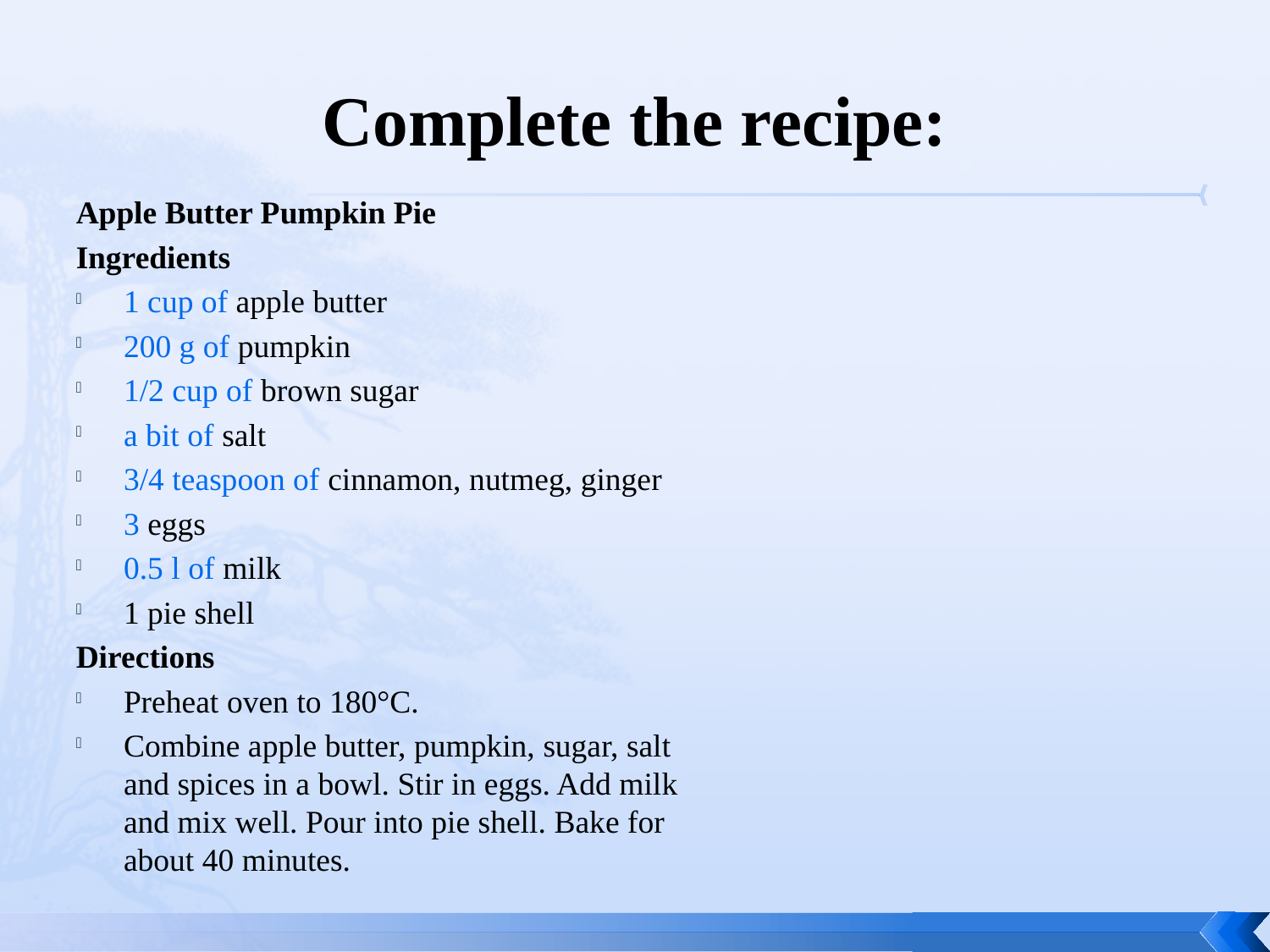

# Complete the recipe:
Apple Butter Pumpkin Pie
Ingredients
1 cup of apple butter
200 g of pumpkin
1/2 cup of brown sugar
a bit of salt
3/4 teaspoon of cinnamon, nutmeg, ginger
3 eggs
0.5 l of milk
1 pie shell
Directions
Preheat oven to 180°C.
Combine apple butter, pumpkin, sugar, salt and spices in a bowl. Stir in eggs. Add milk and mix well. Pour into pie shell. Bake for about 40 minutes.